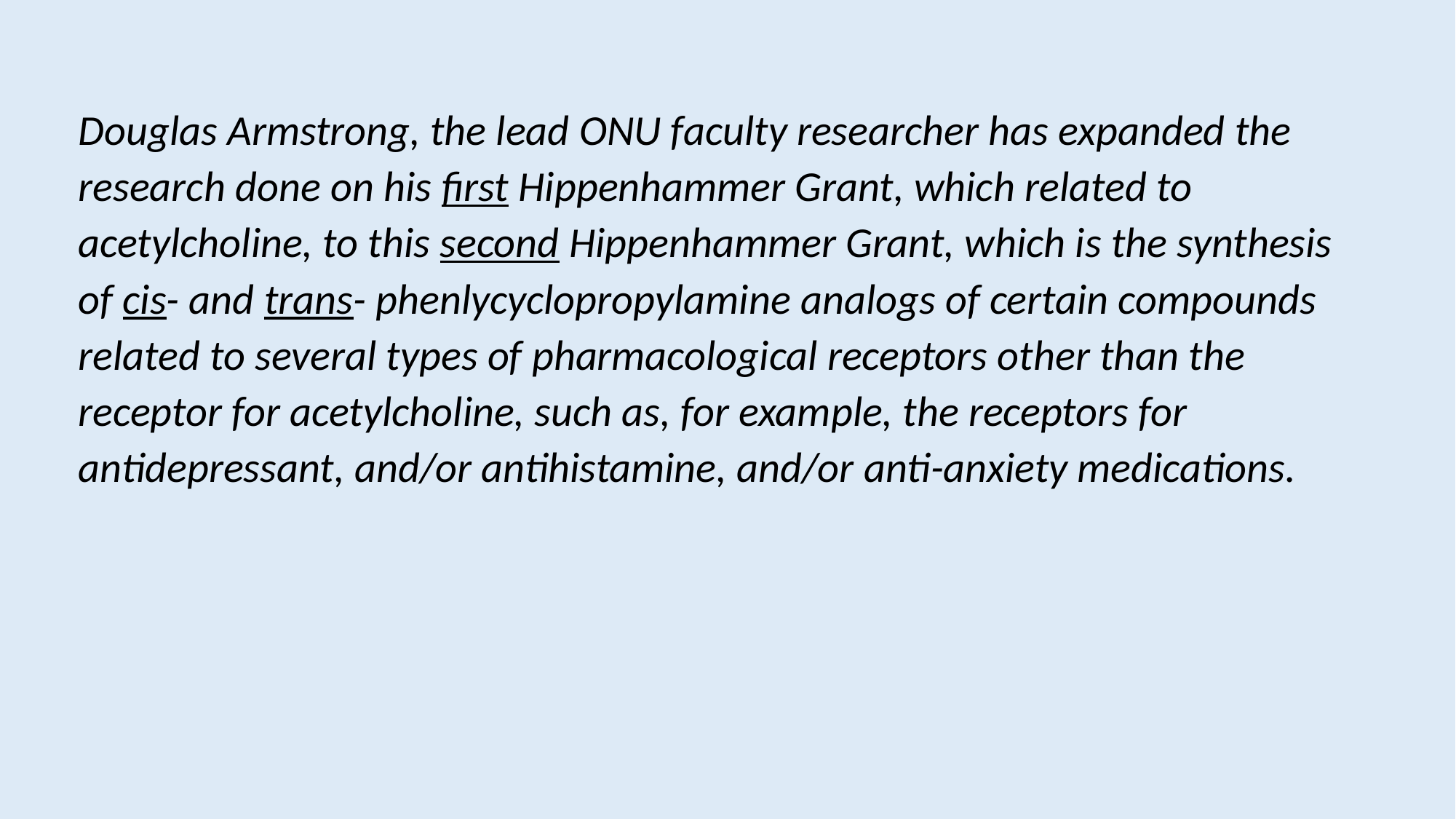

Douglas Armstrong, the lead ONU faculty researcher has expanded the research done on his first Hippenhammer Grant, which related to acetylcholine, to this second Hippenhammer Grant, which is the synthesis of cis- and trans- phenlycyclopropylamine analogs of certain compounds related to several types of pharmacological receptors other than the receptor for acetylcholine, such as, for example, the receptors for antidepressant, and/or antihistamine, and/or anti-anxiety medications.